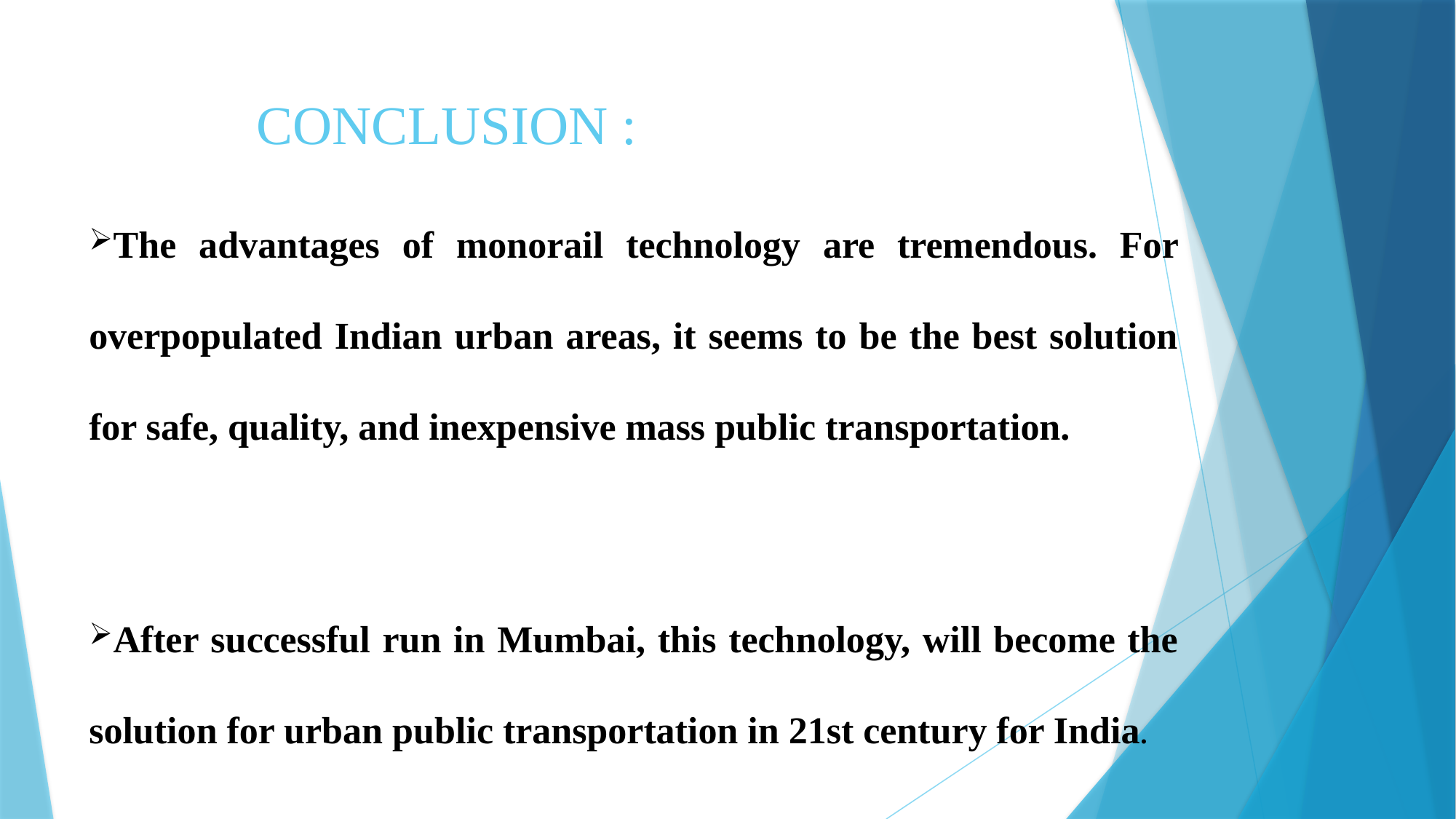

# CONCLUSION :
The advantages of monorail technology are tremendous. For overpopulated Indian urban areas, it seems to be the best solution for safe, quality, and inexpensive mass public transportation.

After successful run in Mumbai, this technology, will become the solution for urban public transportation in 21st century for India.